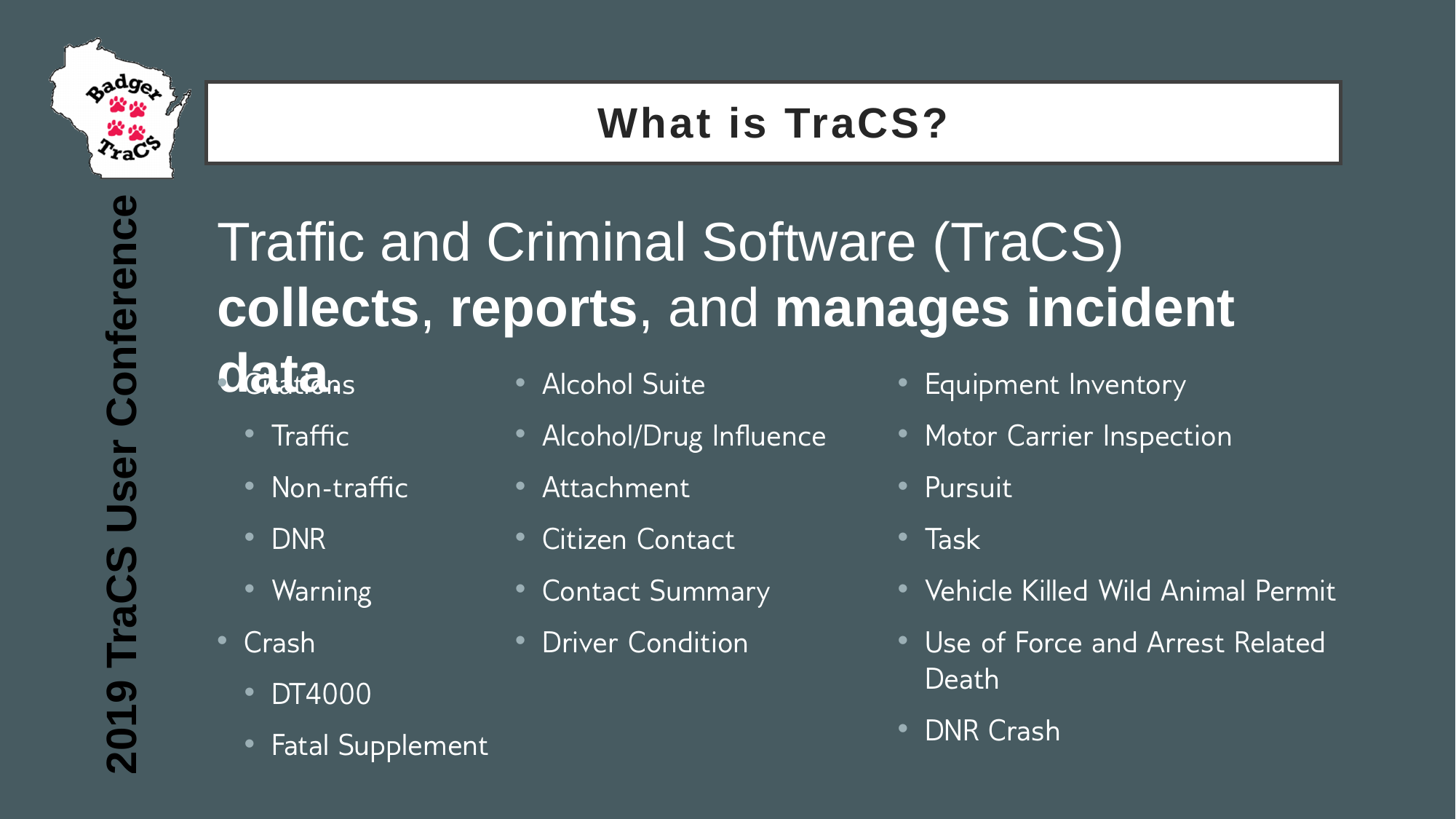

# What is TraCS?
Traffic and Criminal Software (TraCS) collects, reports, and manages incident data.

Citations
Traffic
Non-traffic
DNR
Warning
Crash
DT4000
Fatal Supplement

Alcohol Suite
Alcohol/Drug Influence
Attachment
Citizen Contact
Contact Summary
Driver Condition

Equipment Inventory
Motor Carrier Inspection
Pursuit
Task
Vehicle Killed Wild Animal Permit
Use of Force and Arrest Related Death
DNR Crash